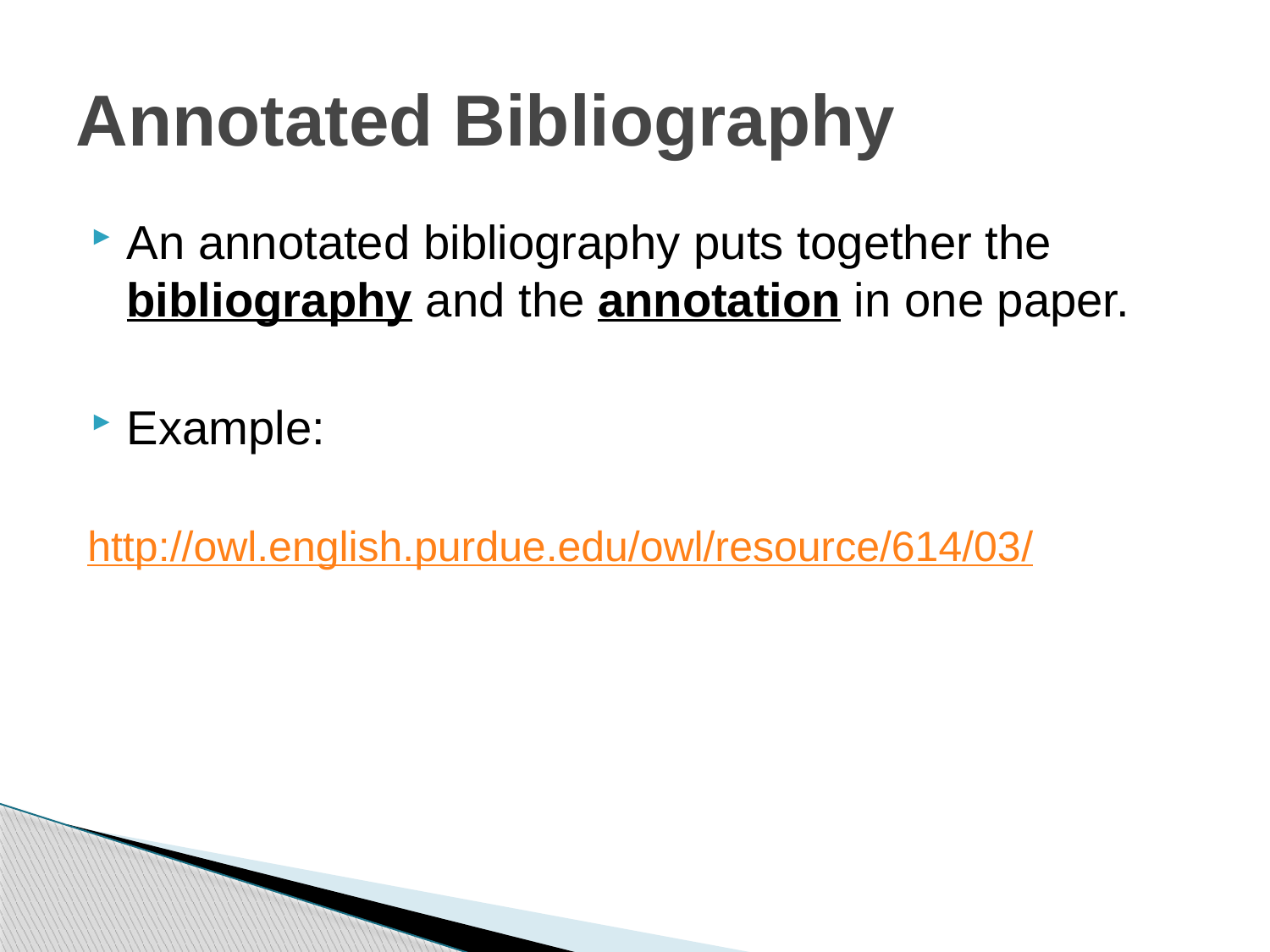

# Annotated Bibliography
An annotated bibliography puts together the bibliography and the annotation in one paper.

Example:

http://owl.english.purdue.edu/owl/resource/614/03/